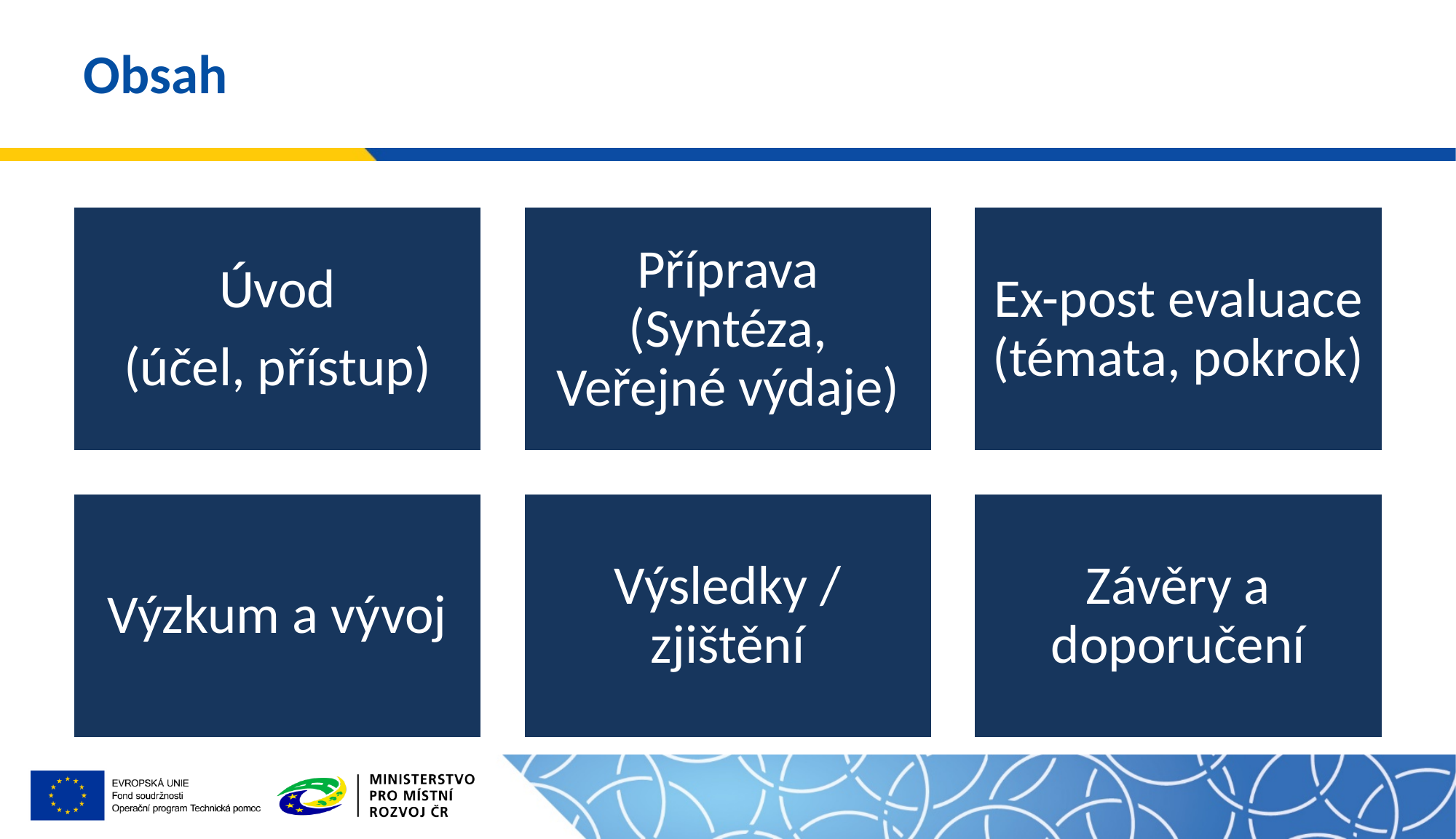

# Obsah
Úvod
(účel, přístup)
Příprava (Syntéza, Veřejné výdaje)
Ex-post evaluace (témata, pokrok)
Výzkum a vývoj
Výsledky / zjištění
Závěry a doporučení